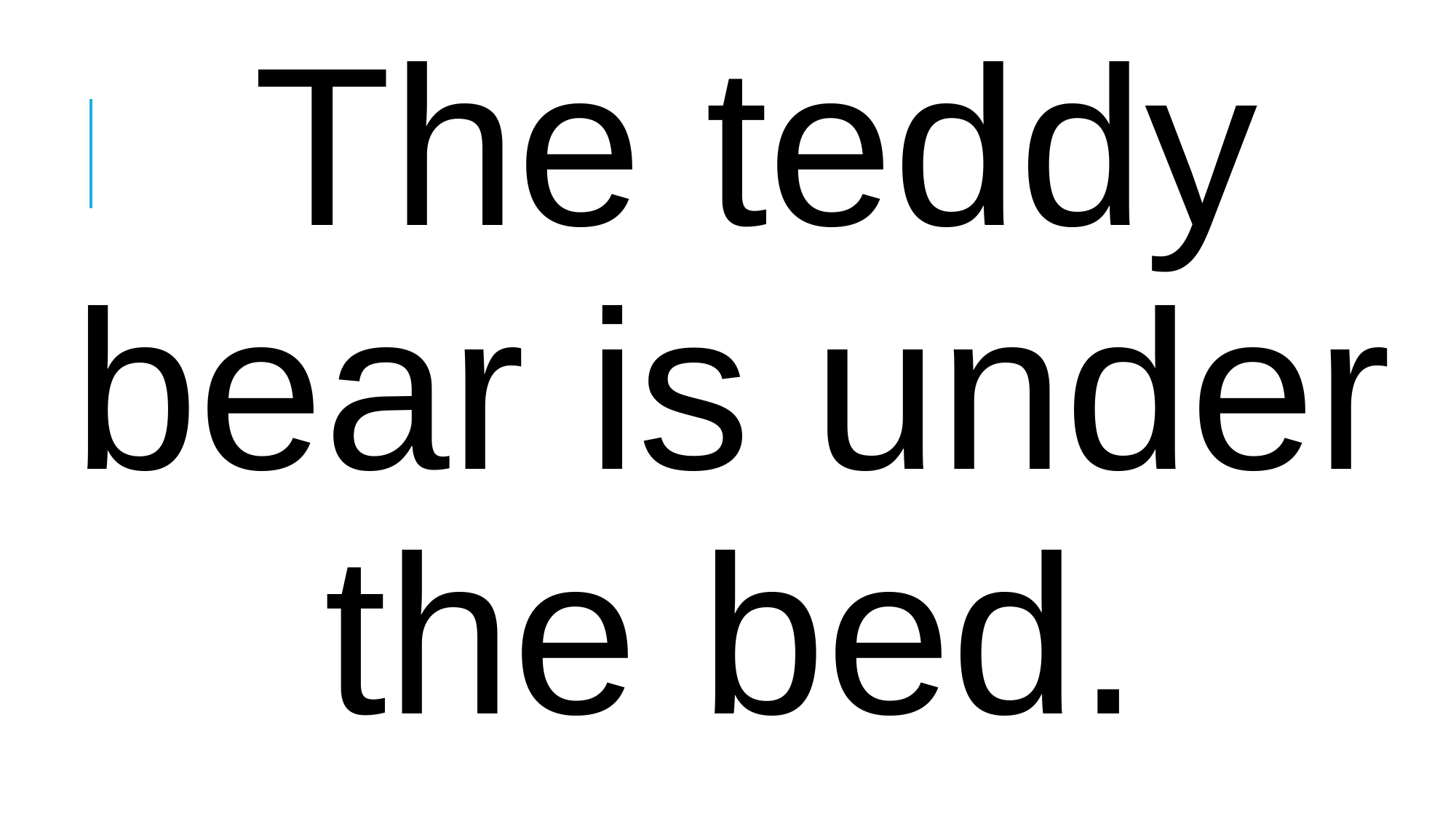

The teddy bear is under the bed.